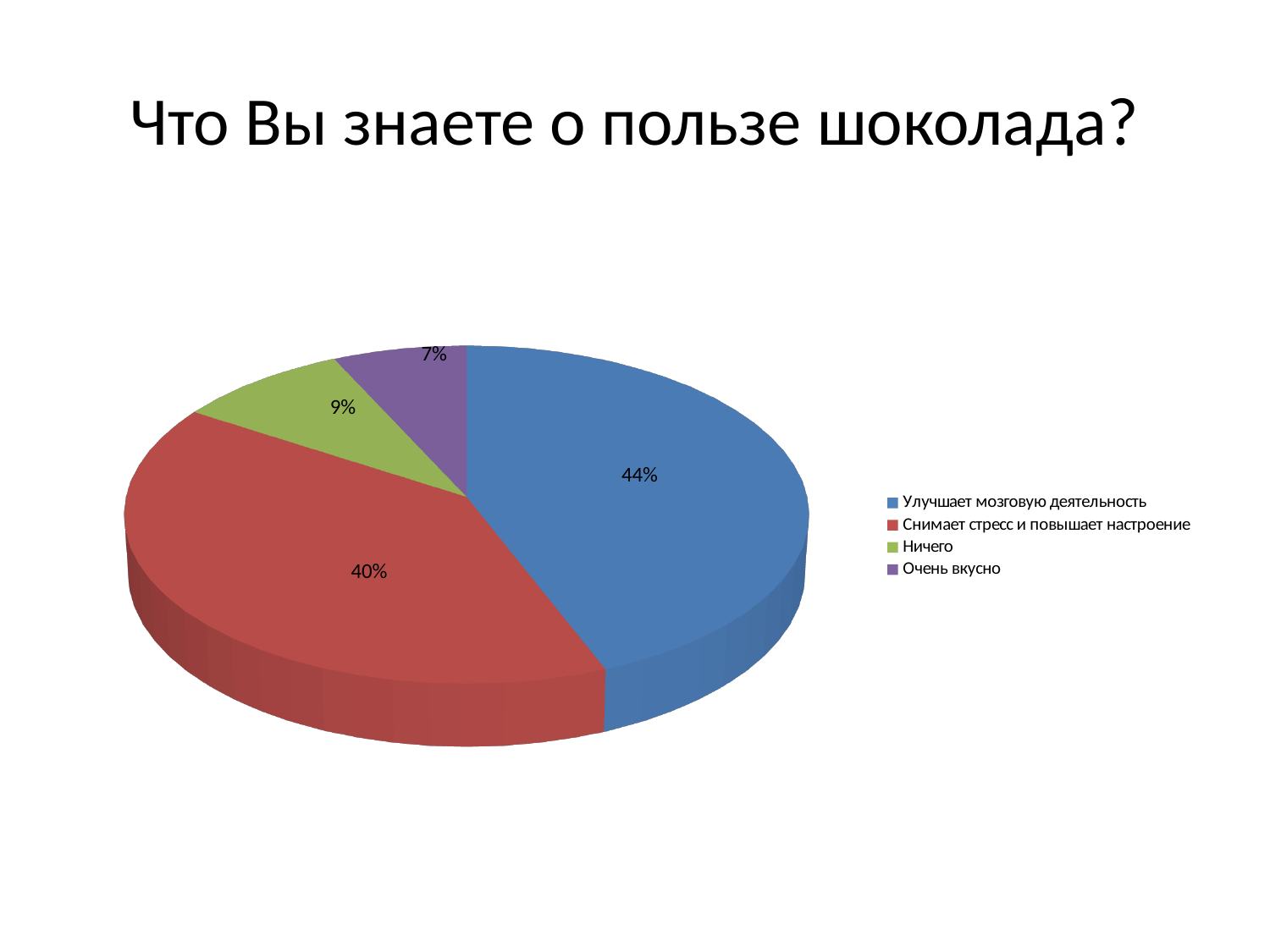

# Что Вы знаете о пользе шоколада?

[unsupported chart]